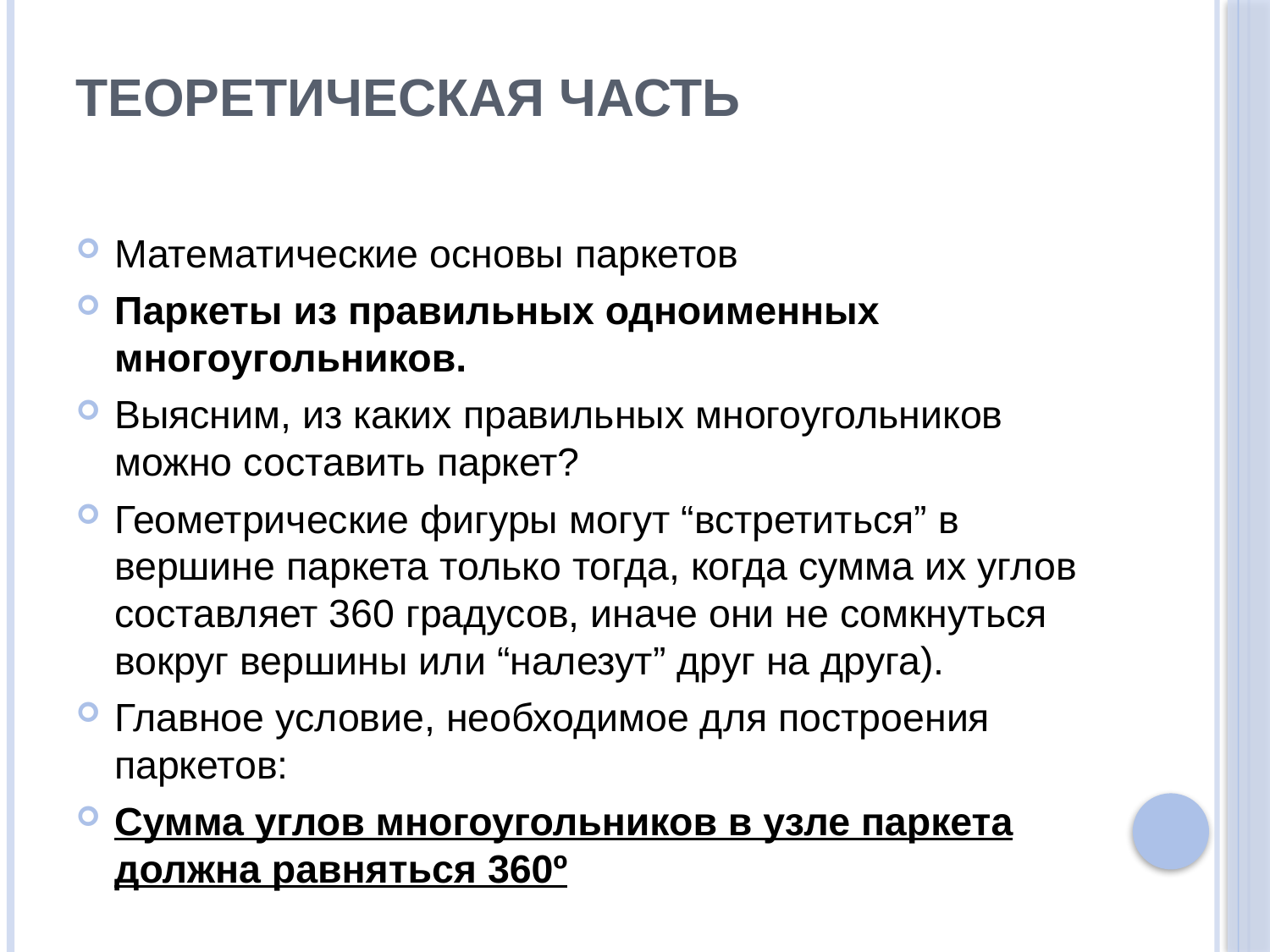

# ТЕОРЕТИЧЕСКАЯ ЧАСТЬ
Математические основы паркетов
Паркеты из правильных одноименных многоугольников.
Выясним, из каких правильных многоугольников можно составить паркет?
Геометрические фигуры могут “встретиться” в вершине паркета только тогда, когда сумма их углов составляет 360 градусов, иначе они не сомкнуться вокруг вершины или “налезут” друг на друга).
Главное условие, необходимое для построения паркетов:
Сумма углов многоугольников в узле паркета должна равняться 360º